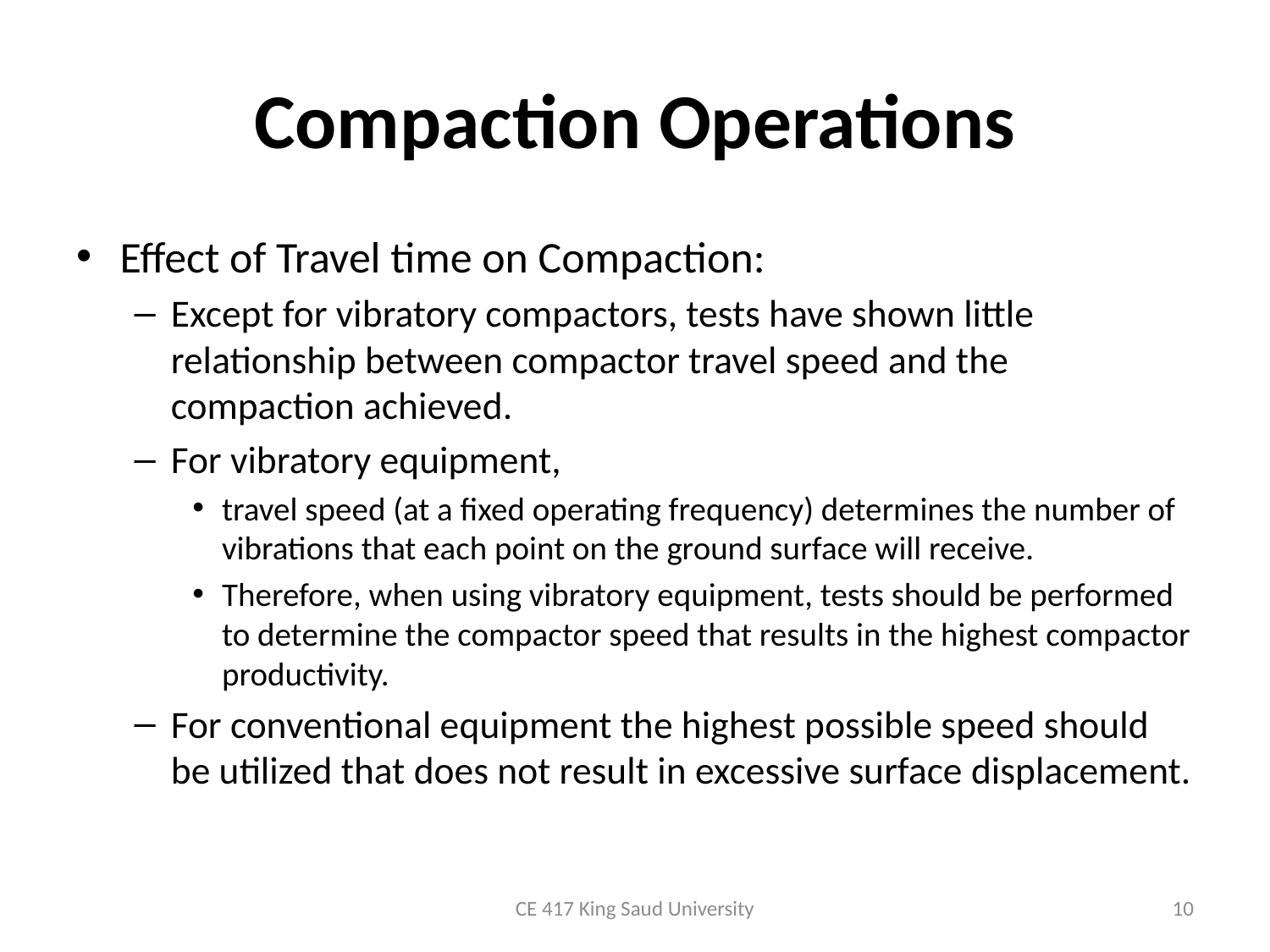

# Compaction Operations
Effect of Travel time on Compaction:
Except for vibratory compactors, tests have shown little relationship between compactor travel speed and the compaction achieved.
For vibratory equipment,
travel speed (at a fixed operating frequency) determines the number of vibrations that each point on the ground surface will receive.
Therefore, when using vibratory equipment, tests should be performed to determine the compactor speed that results in the highest compactor productivity.
For conventional equipment the highest possible speed should be utilized that does not result in excessive surface displacement.
CE 417 King Saud University
10